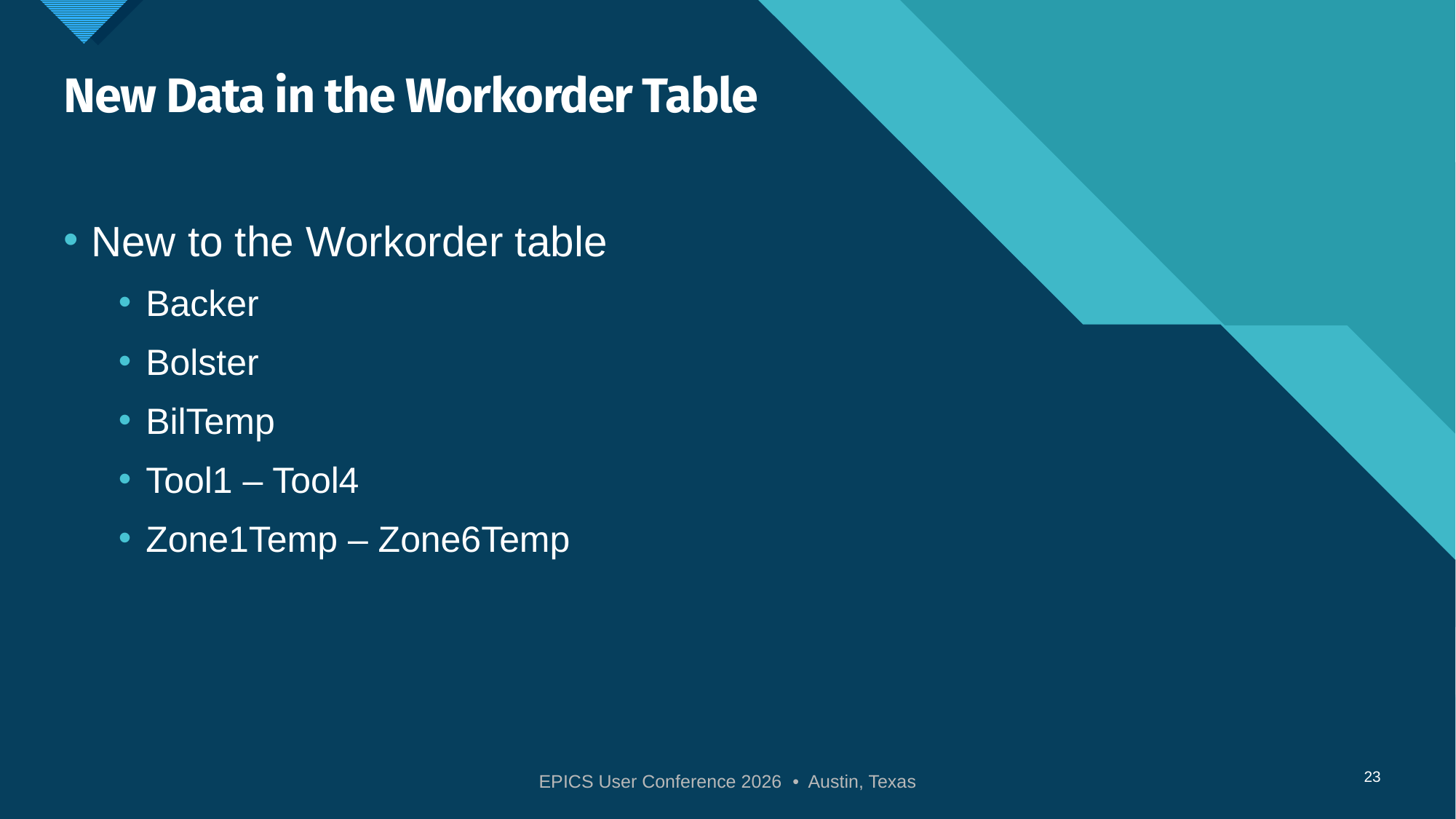

New Data in the Workorder Table
New to the Workorder table
Backer
Bolster
BilTemp
Tool1 – Tool4
Zone1Temp – Zone6Temp
23
EPICS User Conference 2026  •  Austin, Texas